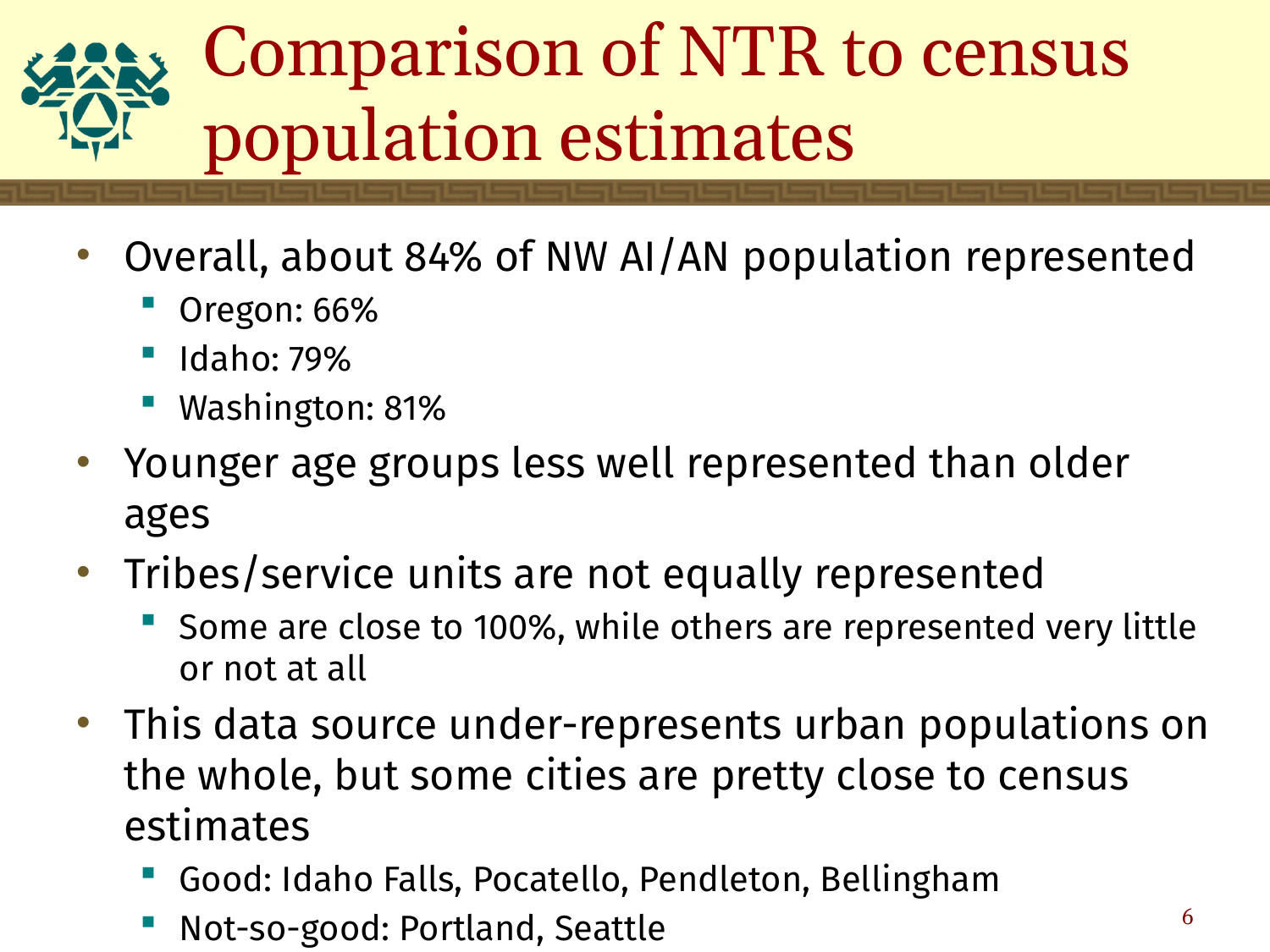

# Comparison of NTR to census population estimates
Overall, about 84% of NW AI/AN population represented
Oregon: 66%
Idaho: 79%
Washington: 81%
Younger age groups less well represented than older ages
Tribes/service units are not equally represented
Some are close to 100%, while others are represented very little or not at all
This data source under-represents urban populations on the whole, but some cities are pretty close to census estimates
Good: Idaho Falls, Pocatello, Pendleton, Bellingham
Not-so-good: Portland, Seattle

6